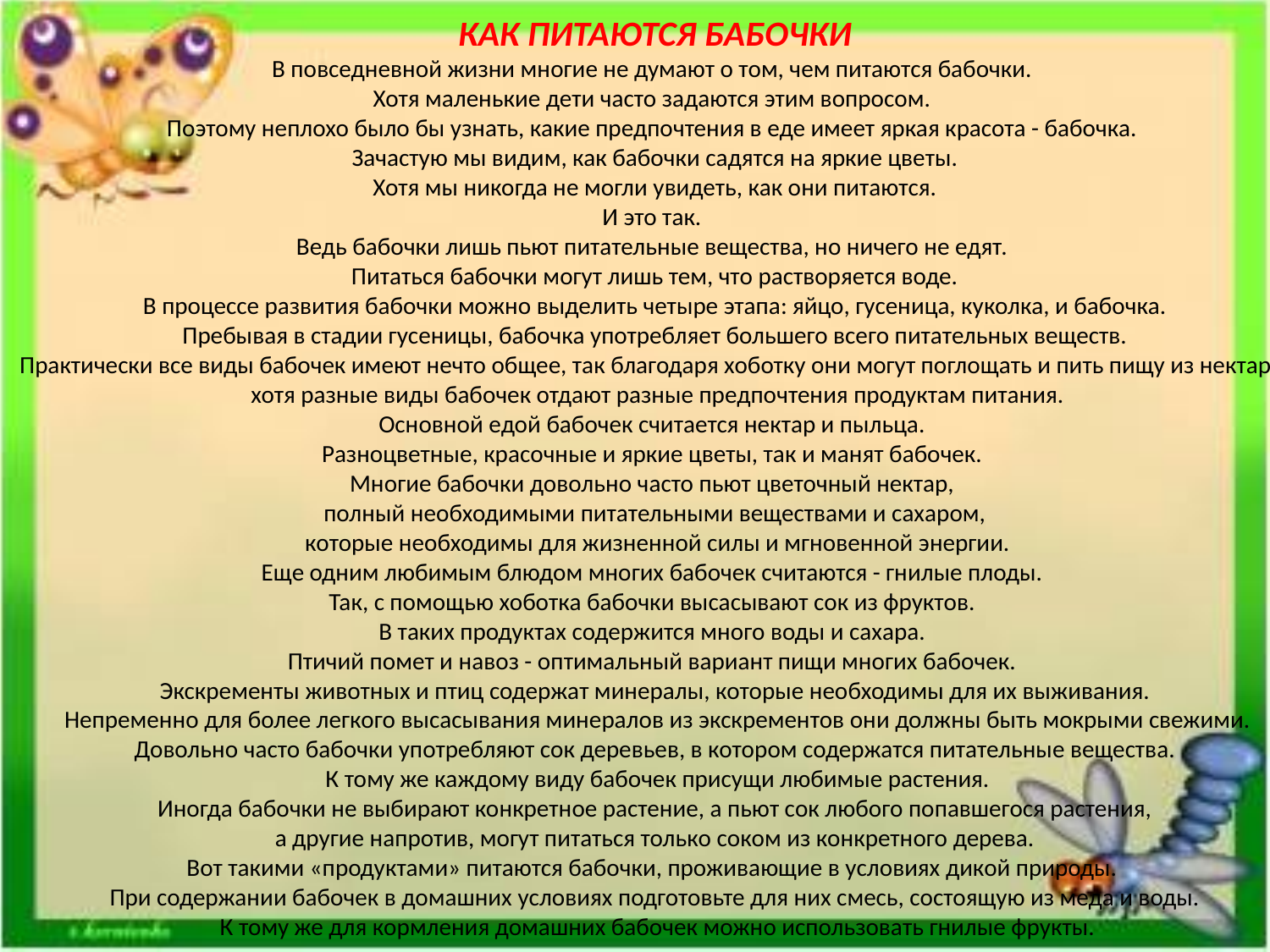

КАК ПИТАЮТСЯ БАБОЧКИ
В повседневной жизни многие не думают о том, чем питаются бабочки.
Хотя маленькие дети часто задаются этим вопросом.
Поэтому неплохо было бы узнать, какие предпочтения в еде имеет яркая красота - бабочка.
Зачастую мы видим, как бабочки садятся на яркие цветы.
 Хотя мы никогда не могли увидеть, как они питаются.
И это так.
Ведь бабочки лишь пьют питательные вещества, но ничего не едят.
Питаться бабочки могут лишь тем, что растворяется воде.
 В процессе развития бабочки можно выделить четыре этапа: яйцо, гусеница, куколка, и бабочка.
Пребывая в стадии гусеницы, бабочка употребляет большего всего питательных веществ.
Практически все виды бабочек имеют нечто общее, так благодаря хоботку они могут поглощать и пить пищу из нектара,
 хотя разные виды бабочек отдают разные предпочтения продуктам питания.
Основной едой бабочек считается нектар и пыльца.
Разноцветные, красочные и яркие цветы, так и манят бабочек.
Многие бабочки довольно часто пьют цветочный нектар,
полный необходимыми питательными веществами и сахаром,
 которые необходимы для жизненной силы и мгновенной энергии.
Еще одним любимым блюдом многих бабочек считаются - гнилые плоды.
Так, с помощью хоботка бабочки высасывают сок из фруктов.
В таких продуктах содержится много воды и сахара.
Птичий помет и навоз - оптимальный вариант пищи многих бабочек.
Экскременты животных и птиц содержат минералы, которые необходимы для их выживания.
 Непременно для более легкого высасывания минералов из экскрементов они должны быть мокрыми свежими.
Довольно часто бабочки употребляют сок деревьев, в котором содержатся питательные вещества.
 К тому же каждому виду бабочек присущи любимые растения.
 Иногда бабочки не выбирают конкретное растение, а пьют сок любого попавшегося растения,
а другие напротив, могут питаться только соком из конкретного дерева.
Вот такими «продуктами» питаются бабочки, проживающие в условиях дикой природы.
При содержании бабочек в домашних условиях подготовьте для них смесь, состоящую из меда и воды.
 К тому же для кормления домашних бабочек можно использовать гнилые фрукты.
#